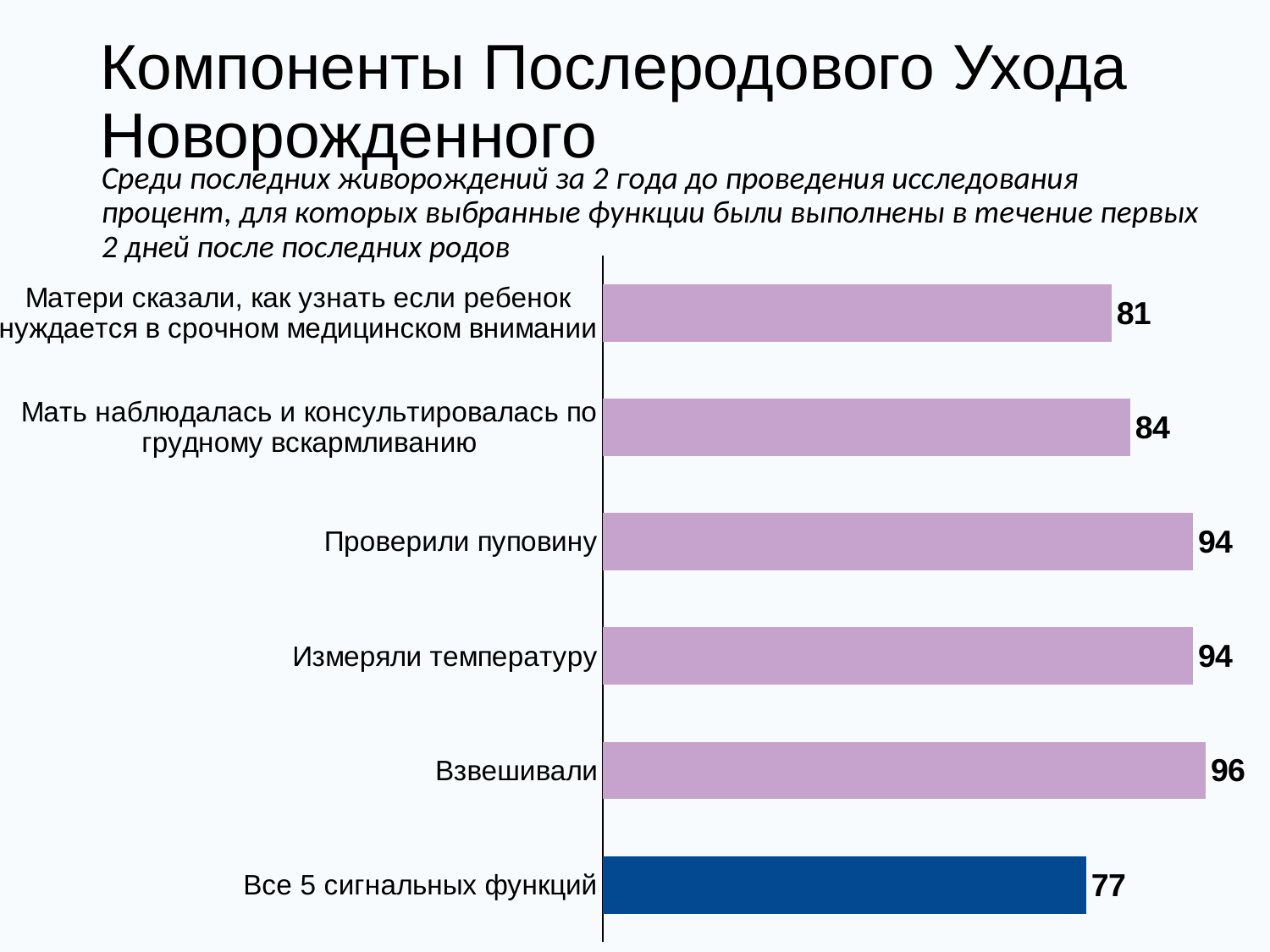

# Компоненты Послеродового Ухода Новорожденного
Среди последних живорождений за 2 года до проведения исследования процент, для которых выбранные функции были выполнены в течение первых 2 дней после последних родов

### Chart

| Category | Column3 |
|---|---|
| Все 5 сигнальных функций | 77.0 |
| Взвешивали | 96.0 |
| Измеряли температуру | 94.0 |
| Проверили пуповину | 94.0 |
| Мать наблюдалась и консультировалась по грудному вскармливанию | 84.0 |
| Матери сказали, как узнать если ребенок нуждается в срочном медицинском внимании | 81.0 |